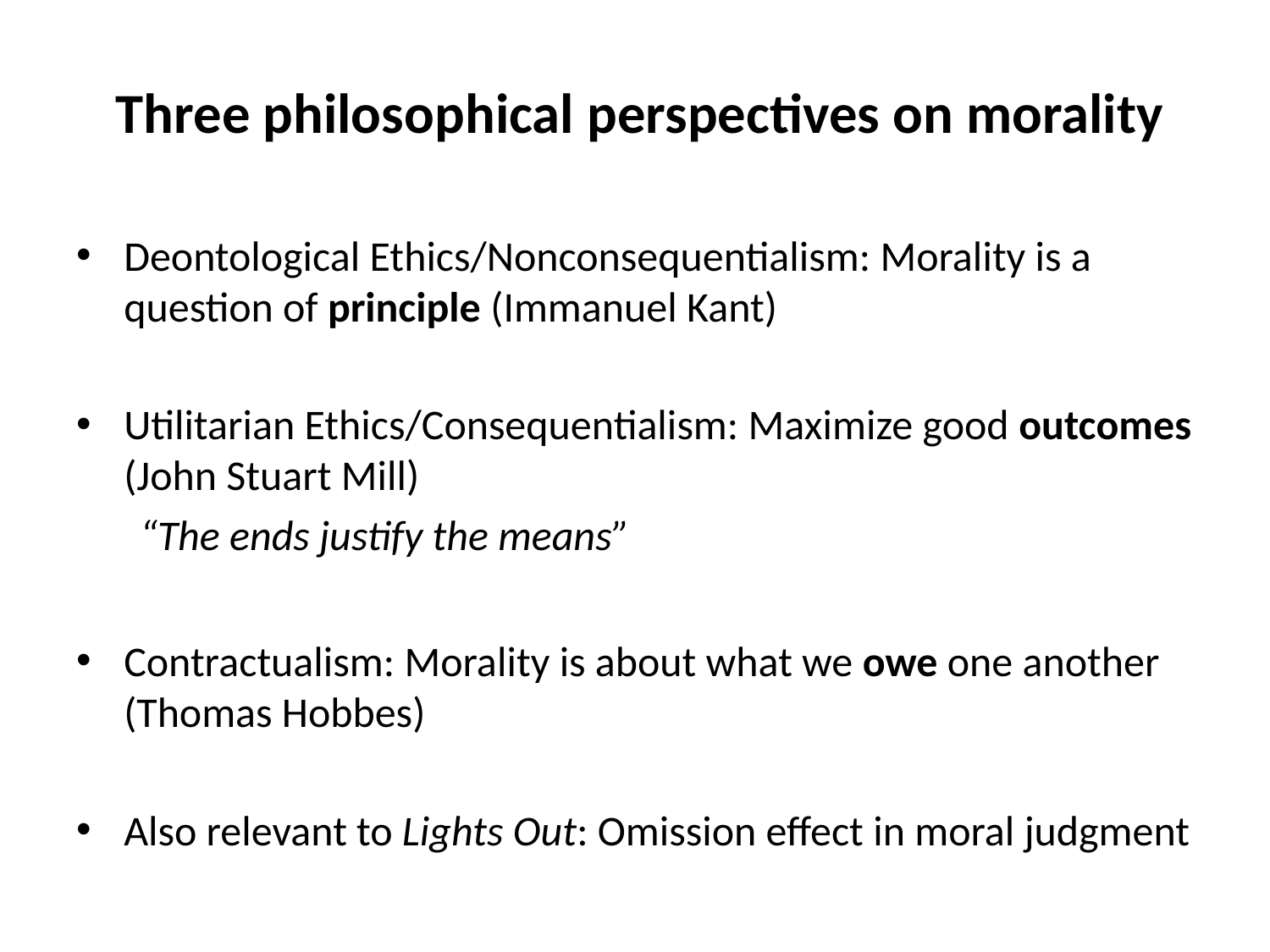

Three philosophical perspectives on morality
Deontological Ethics/Nonconsequentialism: Morality is a question of principle (Immanuel Kant)

Utilitarian Ethics/Consequentialism: Maximize good outcomes (John Stuart Mill)
“The ends justify the means”

Contractualism: Morality is about what we owe one another (Thomas Hobbes)

Also relevant to Lights Out: Omission effect in moral judgment